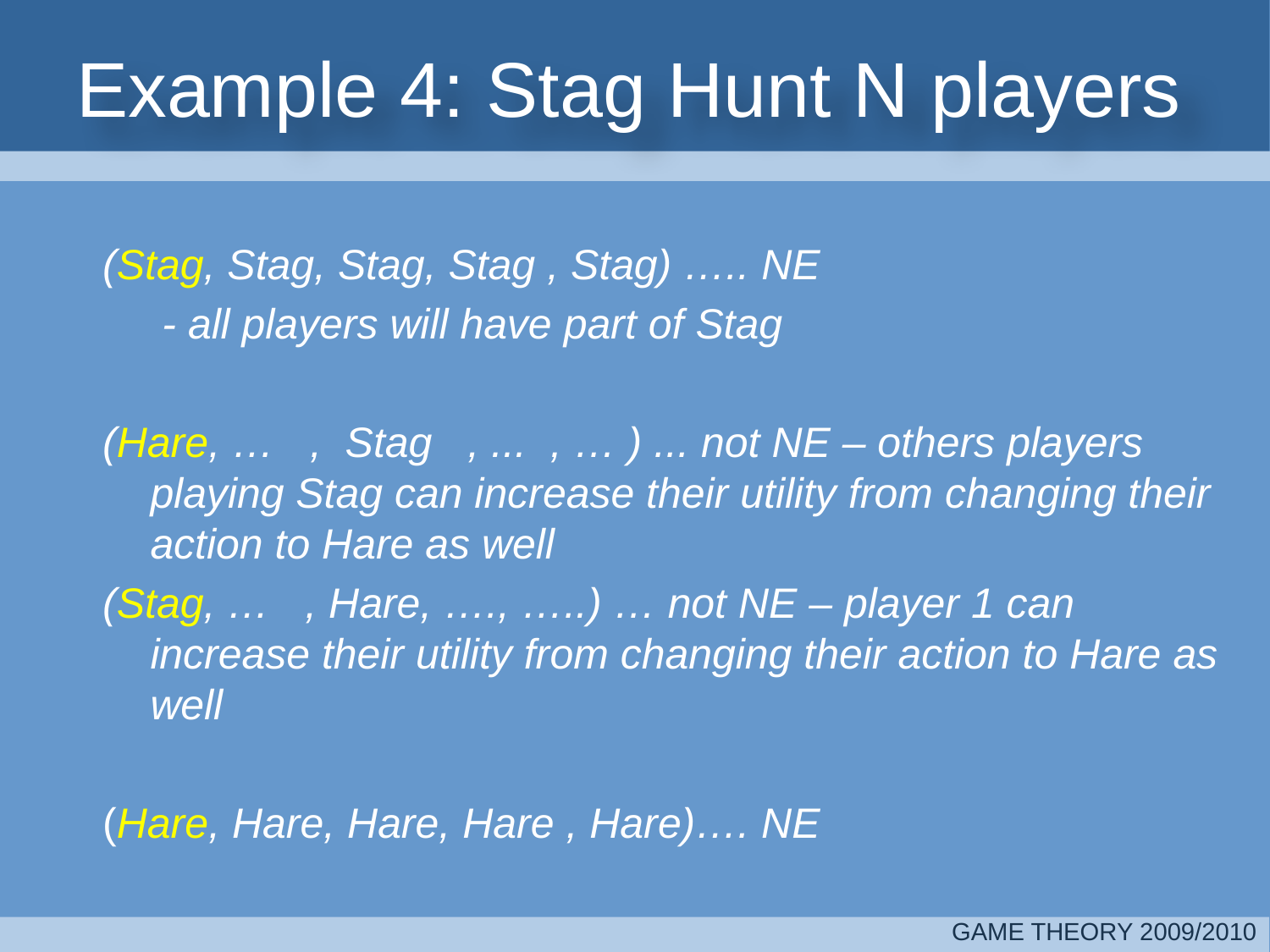

# Example 4: Stag Hunt N players

(Stag, Stag, Stag, Stag , Stag) ….. NE
     - all players will have part of Stag

(Hare, …   ,  Stag   , ...  , … ) ... not NE – others players playing Stag can increase their utility from changing their action to Hare as well
(Stag, …   , Hare, …., …..) … not NE – player 1 can increase their utility from changing their action to Hare as well

(Hare, Hare, Hare, Hare , Hare)…. NE

GAME THEORY 2009/2010